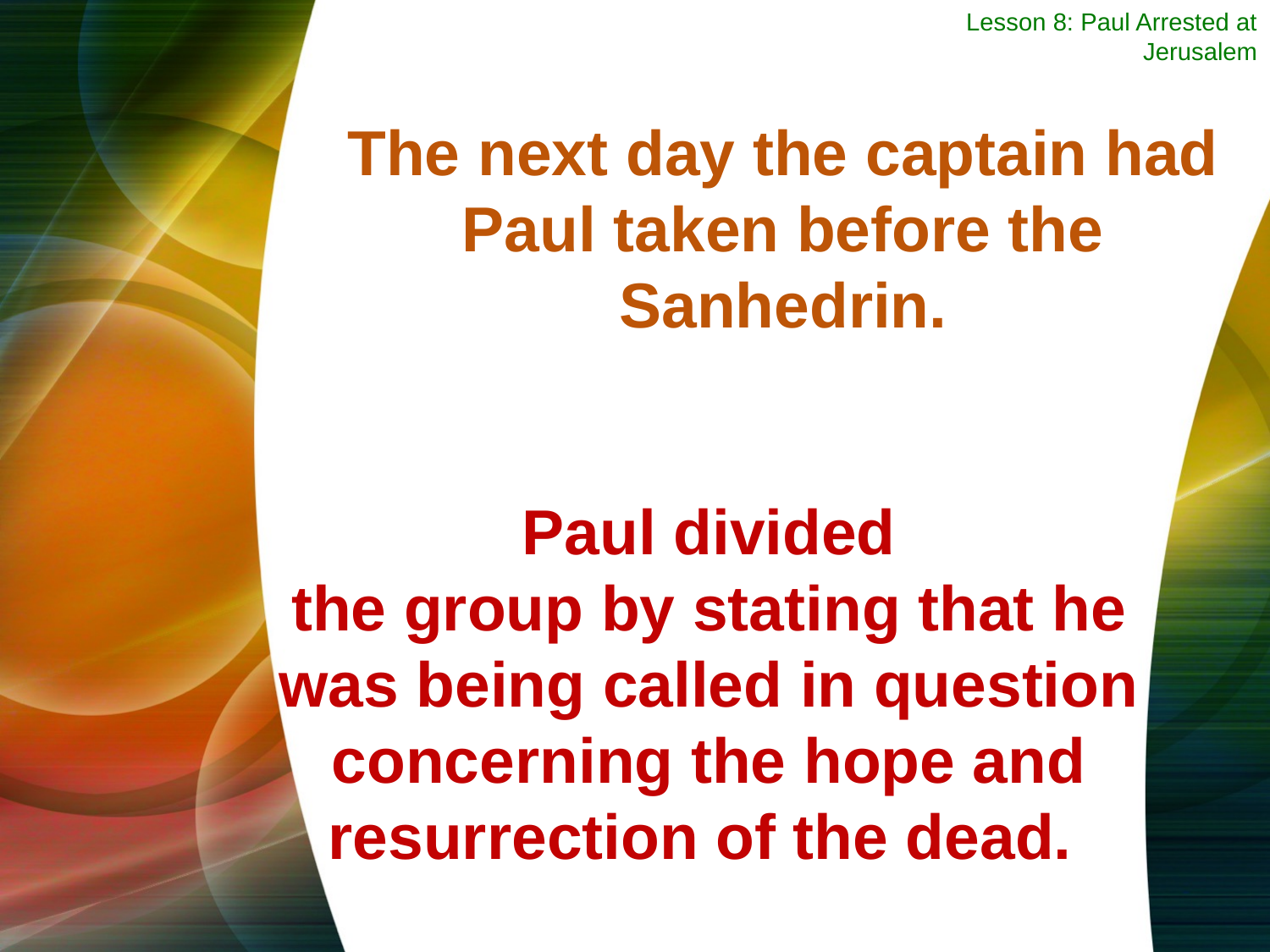

Lesson 8: Paul Arrested at Jerusalem
The next day the captain had Paul taken before the Sanhedrin.
Paul divided
the group by stating that he was being called in question concerning the hope and resurrection of the dead.